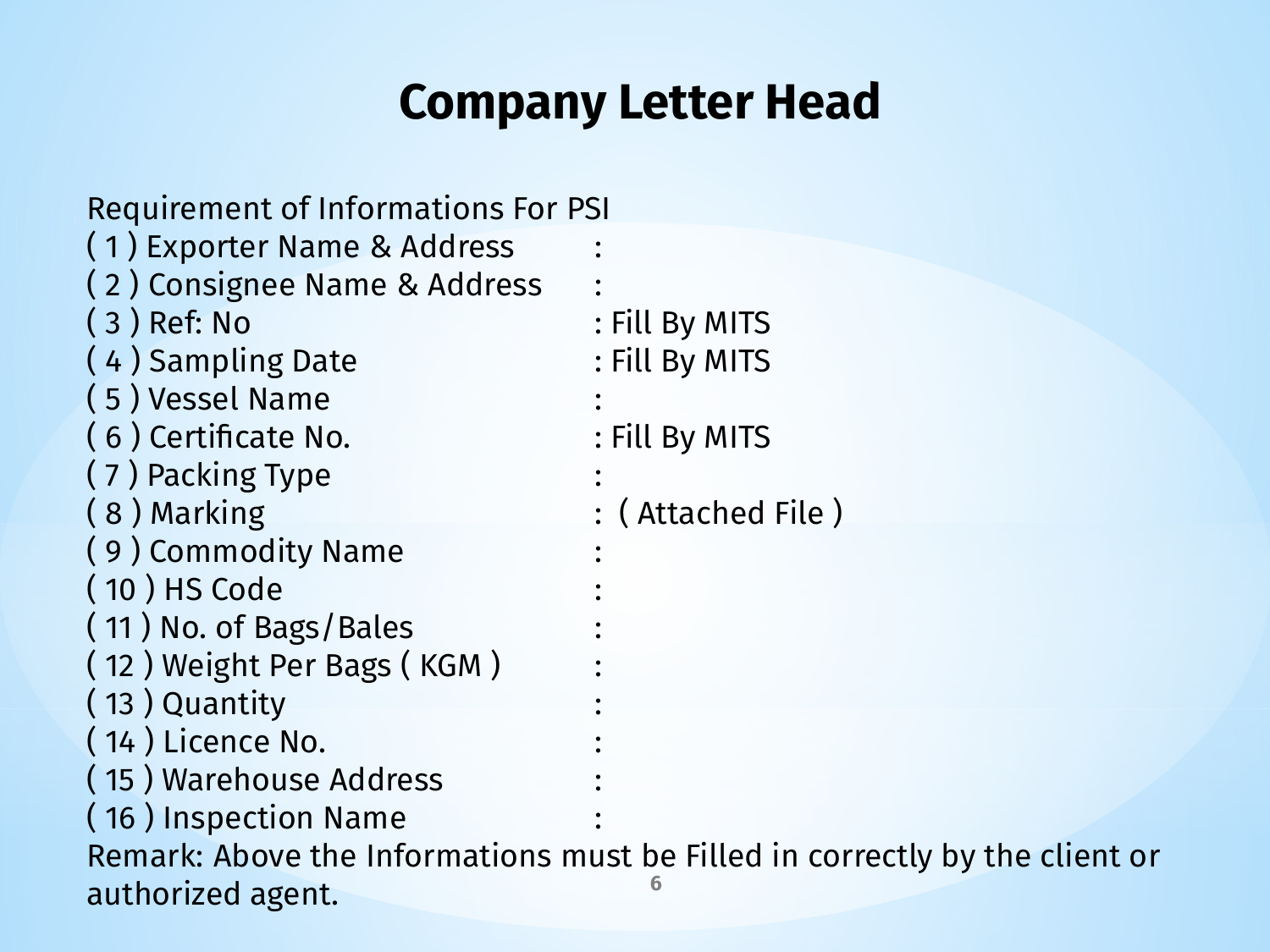

Company Letter Head

Requirement of Informations For PSI
( 1 ) Exporter Name & Address	:
( 2 ) Consignee Name & Address	:
( 3 ) Ref: No			: Fill By MITS
( 4 ) Sampling Date		: Fill By MITS
( 5 ) Vessel Name			:
( 6 ) Certificate No.		: Fill By MITS
( 7 ) Packing Type			:
( 8 ) Marking			:  ( Attached File )
( 9 ) Commodity Name		:
( 10 ) HS Code			:
( 11 ) No. of Bags/Bales		:
( 12 ) Weight Per Bags ( KGM )	:
( 13 ) Quantity			:
( 14 ) Licence No.			:
( 15 ) Warehouse Address		:
( 16 ) Inspection Name		:
Remark:	Above the Informations must be Filled in correctly by the client or authorized agent.
6